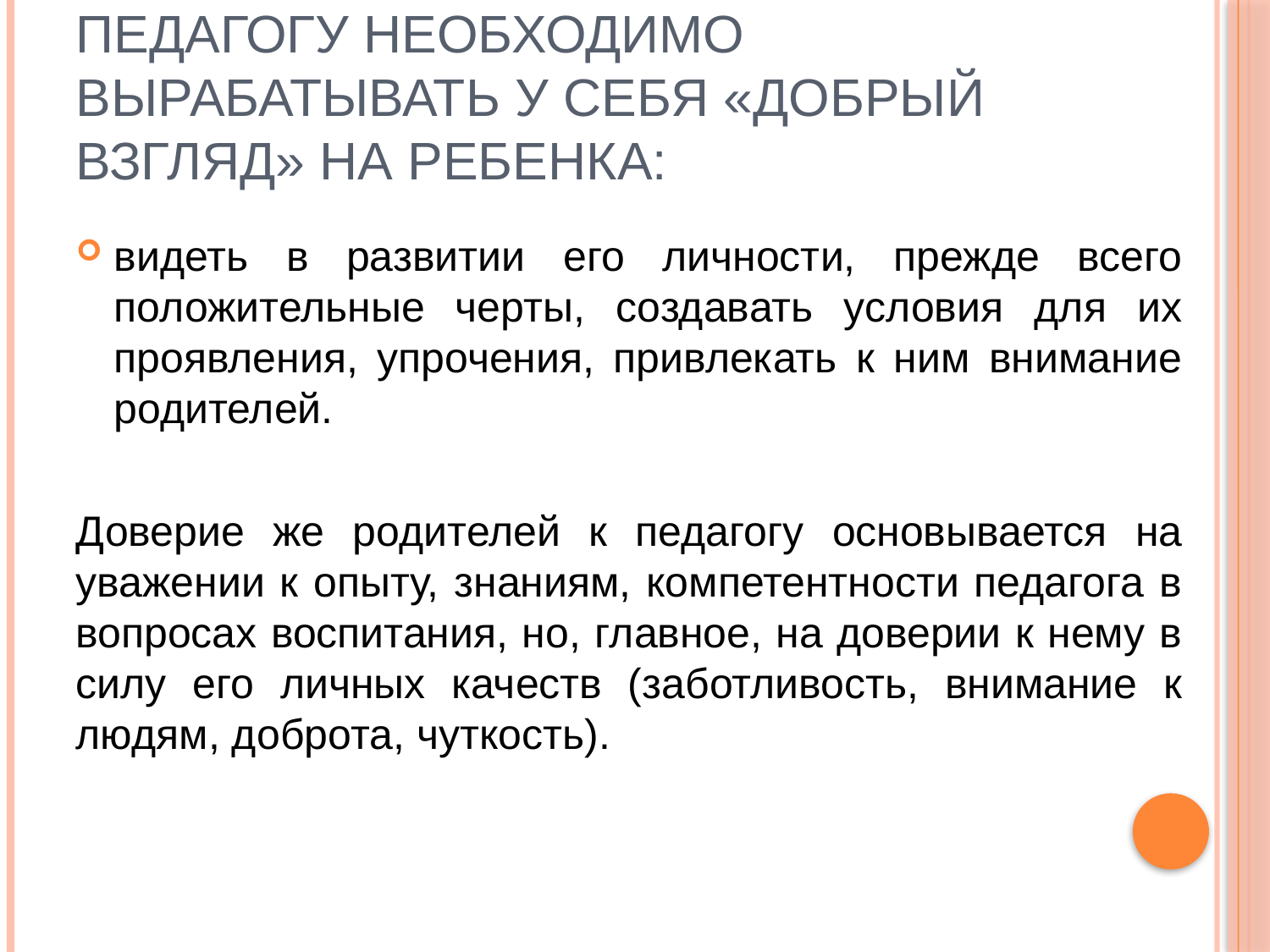

# педагогу необходимо вырабатывать у себя «добрый взгляд» на ребенка:
видеть в развитии его личности, прежде всего положительные черты, создавать условия для их проявления, упрочения, привлекать к ним внимание родителей.

Доверие же родителей к педагогу основывается на уважении к опыту, знаниям, компетентности педагога в вопросах воспитания, но, главное, на доверии к нему в силу его личных качеств (заботливость, внимание к людям, доброта, чуткость).